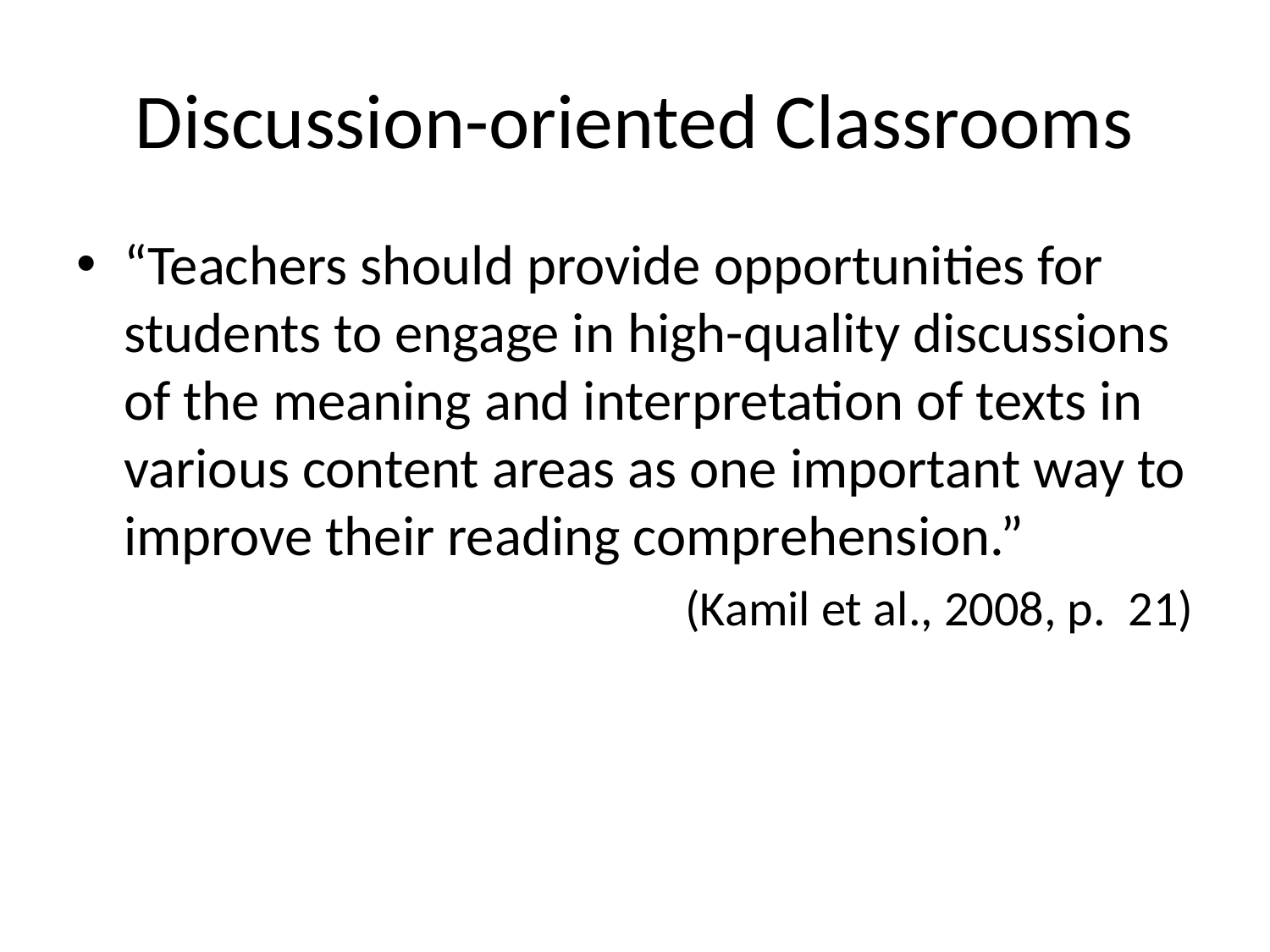

# Discussion-oriented Classrooms
“Teachers should provide opportunities for students to engage in high-quality discussions of the meaning and interpretation of texts in various content areas as one important way to improve their reading comprehension.”
(Kamil et al., 2008, p.  21)